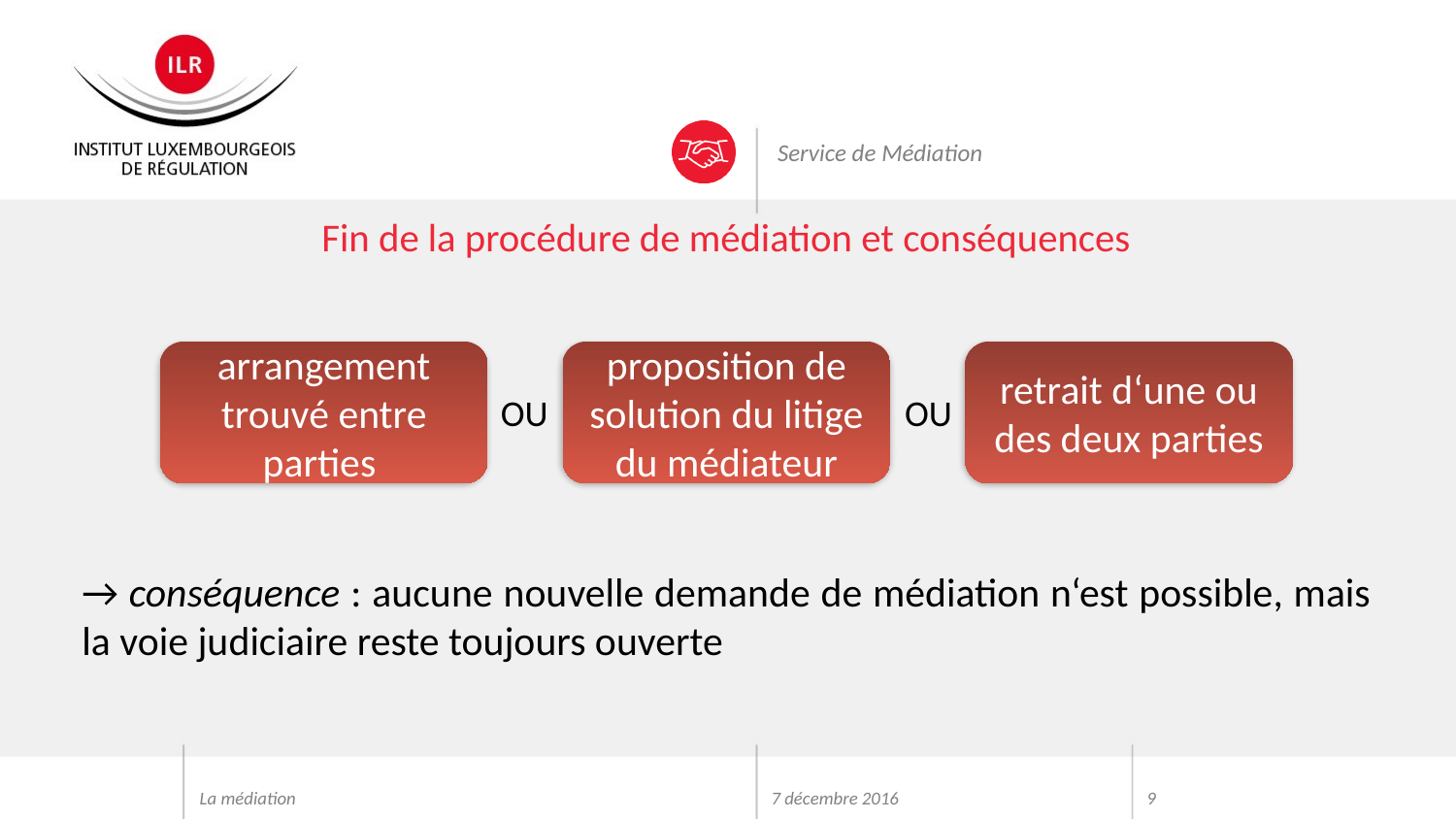

# Fin de la procédure de médiation et conséquences

→ conséquence : aucune nouvelle demande de médiation n‘est possible, mais la voie judiciaire reste toujours ouverte

arrangement trouvé entre parties
proposition de solution du litige du médiateur
retrait d‘une ou des deux parties
OU
OU
La médiation
7 décembre 2016
9